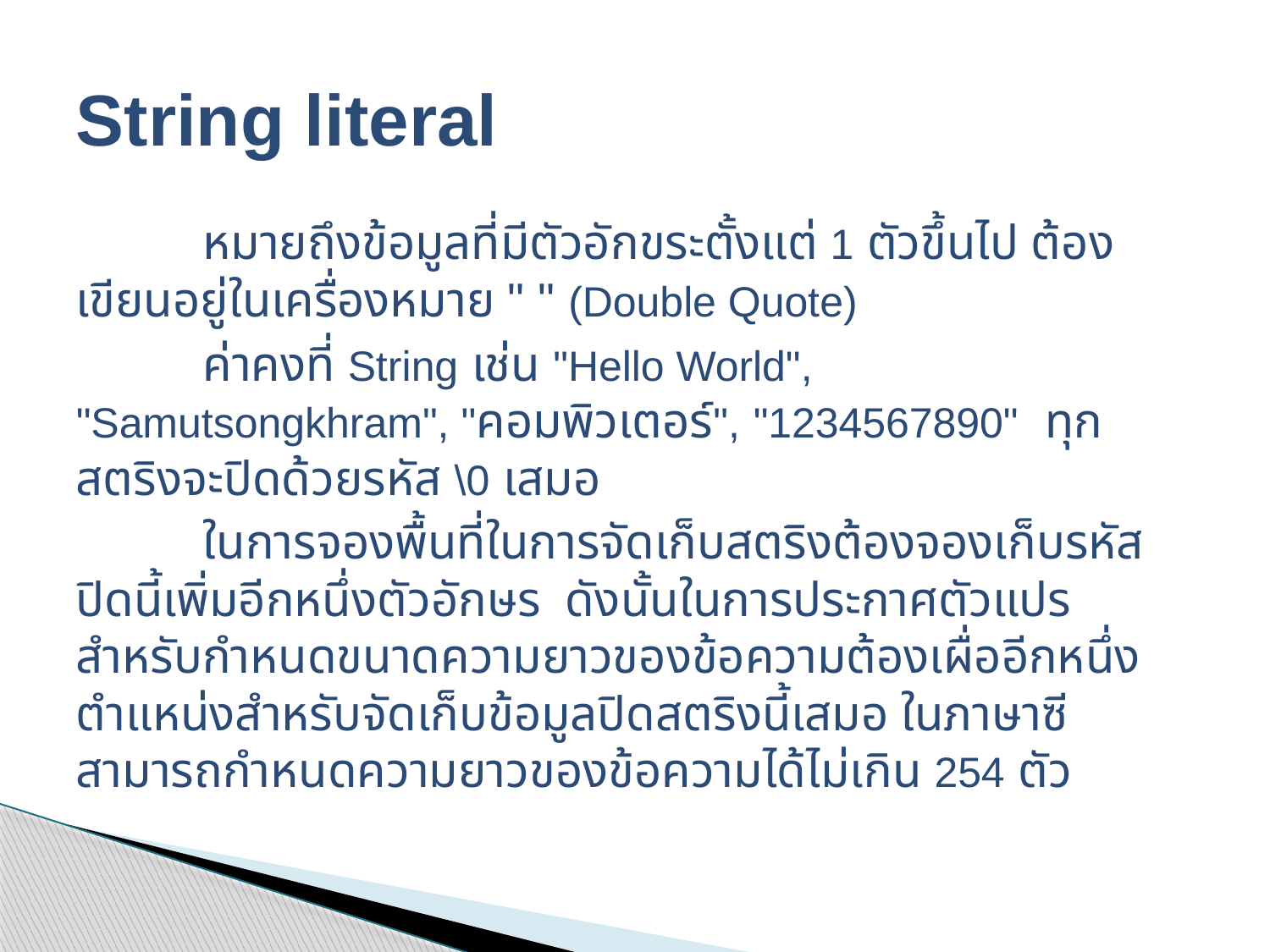

# String literal
	หมายถึงข้อมูลที่มีตัวอักขระตั้งแต่ 1 ตัวขึ้นไป ต้องเขียนอยู่ในเครื่องหมาย " " (Double Quote)
	ค่าคงที่ String เช่น "Hello World", "Samutsongkhram", "คอมพิวเตอร์", "1234567890"  ทุกสตริงจะปิดด้วยรหัส \0 เสมอ
	ในการจองพื้นที่ในการจัดเก็บสตริงต้องจองเก็บรหัสปิดนี้เพิ่มอีกหนึ่งตัวอักษร  ดังนั้นในการประกาศตัวแปรสำหรับกำหนดขนาดความยาวของข้อความต้องเผื่ออีกหนึ่งตำแหน่งสำหรับจัดเก็บข้อมูลปิดสตริงนี้เสมอ ในภาษาซี สามารถกำหนดความยาวของข้อความได้ไม่เกิน 254 ตัว